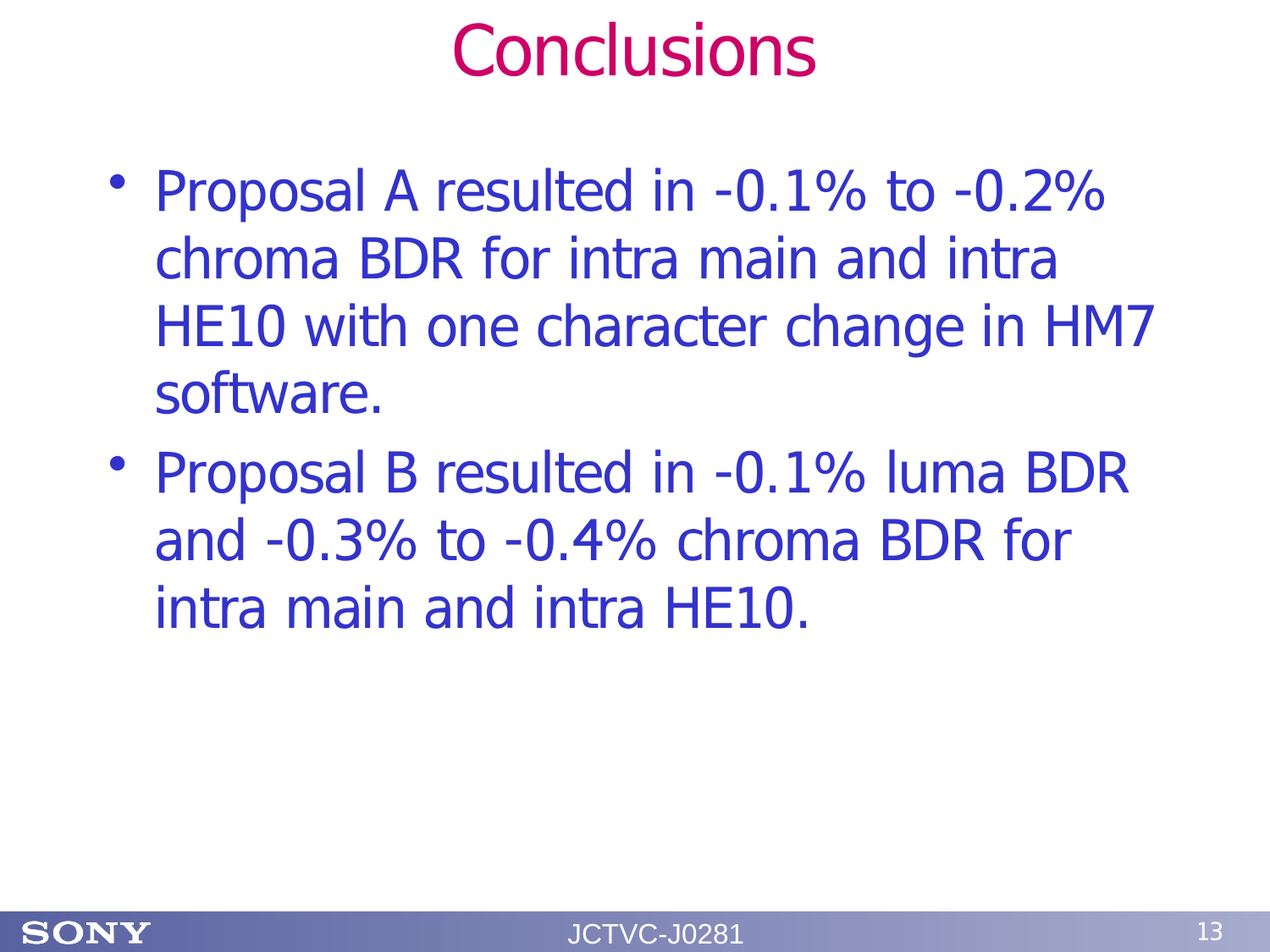

# Conclusions
Proposal A resulted in -0.1% to -0.2% chroma BDR for intra main and intra HE10 with one character change in HM7 software.
Proposal B resulted in -0.1% luma BDR and -0.3% to -0.4% chroma BDR for intra main and intra HE10.
JCTVC-J0281
13